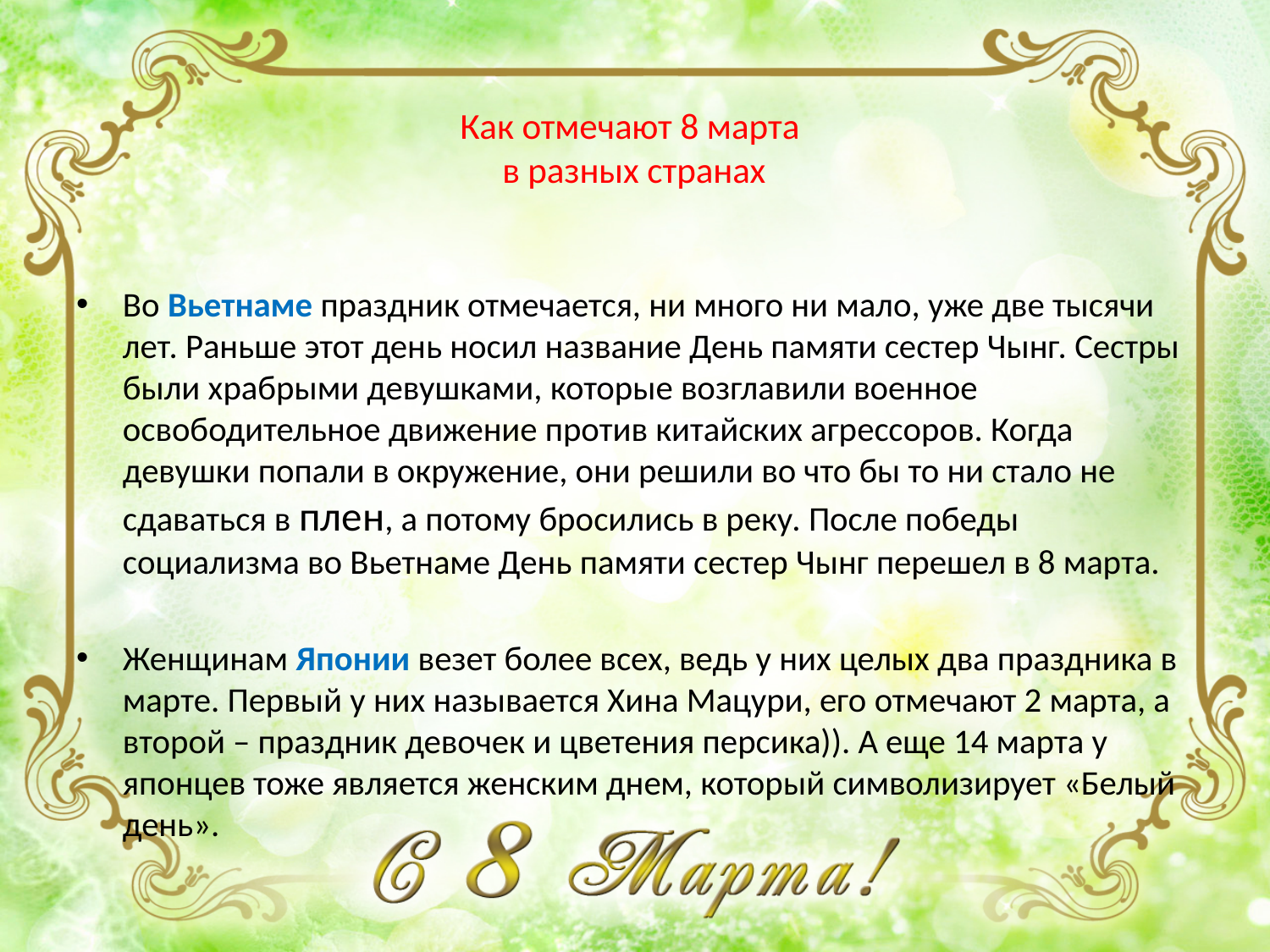

# Как отмечают 8 марта в разных странах
Во Вьетнаме праздник отмечается, ни много ни мало, уже две тысячи лет. Раньше этот день носил название День памяти сестер Чынг. Сестры были храбрыми девушками, которые возглавили военное освободительное движение против китайских агрессоров. Когда девушки попали в окружение, они решили во что бы то ни стало не сдаваться в плен, а потому бросились в реку. После победы социализма во Вьетнаме День памяти сестер Чынг перешел в 8 марта.

Женщинам Японии везет более всех, ведь у них целых два праздника в марте. Первый у них называется Хина Мацури, его отмечают 2 марта, а второй – праздник девочек и цветения персика)). А еще 14 марта у японцев тоже является женским днем, который символизирует «Белый день».